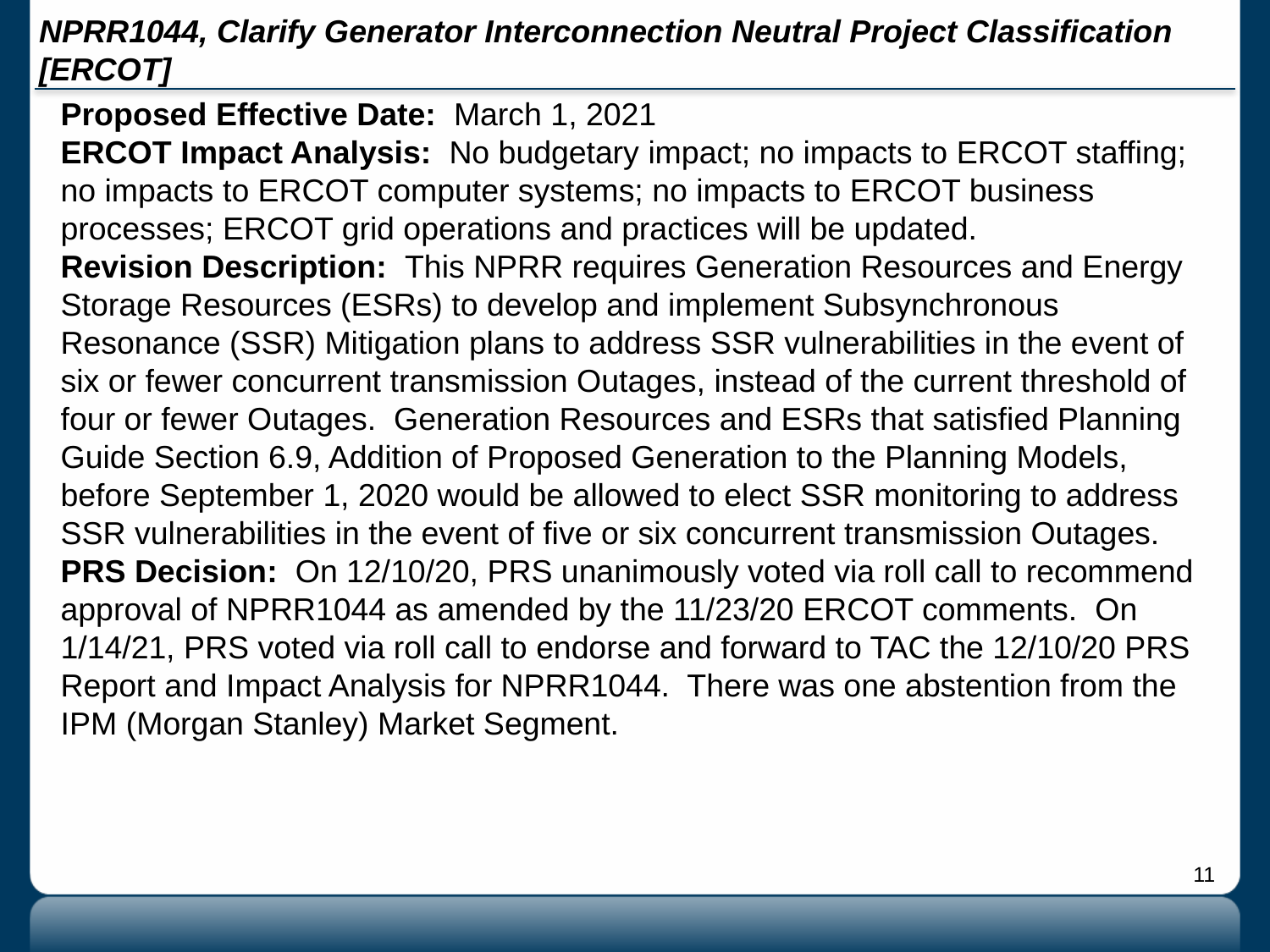

# NPRR1044, Clarify Generator Interconnection Neutral Project Classification [ERCOT]
Proposed Effective Date:  March 1, 2021
ERCOT Impact Analysis:  No budgetary impact; no impacts to ERCOT staffing; no impacts to ERCOT computer systems; no impacts to ERCOT business processes; ERCOT grid operations and practices will be updated.
Revision Description:  This NPRR requires Generation Resources and Energy Storage Resources (ESRs) to develop and implement Subsynchronous Resonance (SSR) Mitigation plans to address SSR vulnerabilities in the event of six or fewer concurrent transmission Outages, instead of the current threshold of four or fewer Outages.  Generation Resources and ESRs that satisfied Planning Guide Section 6.9, Addition of Proposed Generation to the Planning Models, before September 1, 2020 would be allowed to elect SSR monitoring to address SSR vulnerabilities in the event of five or six concurrent transmission Outages.
PRS Decision:  On 12/10/20, PRS unanimously voted via roll call to recommend approval of NPRR1044 as amended by the 11/23/20 ERCOT comments.  On 1/14/21, PRS voted via roll call to endorse and forward to TAC the 12/10/20 PRS Report and Impact Analysis for NPRR1044.  There was one abstention from the IPM (Morgan Stanley) Market Segment.